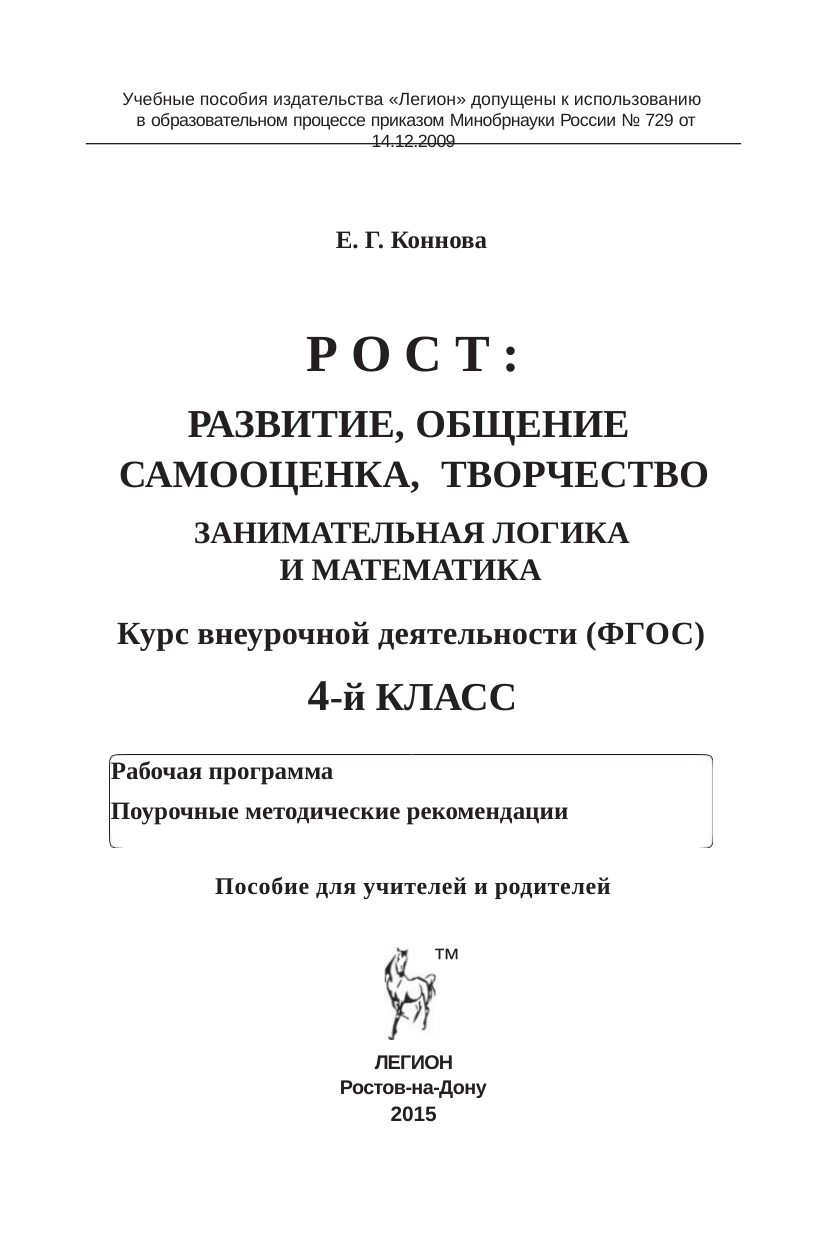

Учебные пособия издательства «Легион» допущены к использованию
в образовательном процессе приказом Минобрнауки России № 729 от
14.12.2009

Е. Г. Коннова
Р О С Т :
РАЗВИТИЕ, ОБЩЕНИЕ
САМООЦЕНКА, ТВОРЧЕСТВО
ЗАНИМАТЕЛЬНАЯ ЛОГИКА
И МАТЕМАТИКА
Курс внеурочной деятельности (ФГОС)
4-й КЛАСС

Рабочая программа
Поурочные методические рекомендации
Пособие для учителей и родителей
™

ЛЕГИОН
Ростов-на-Дону
2015